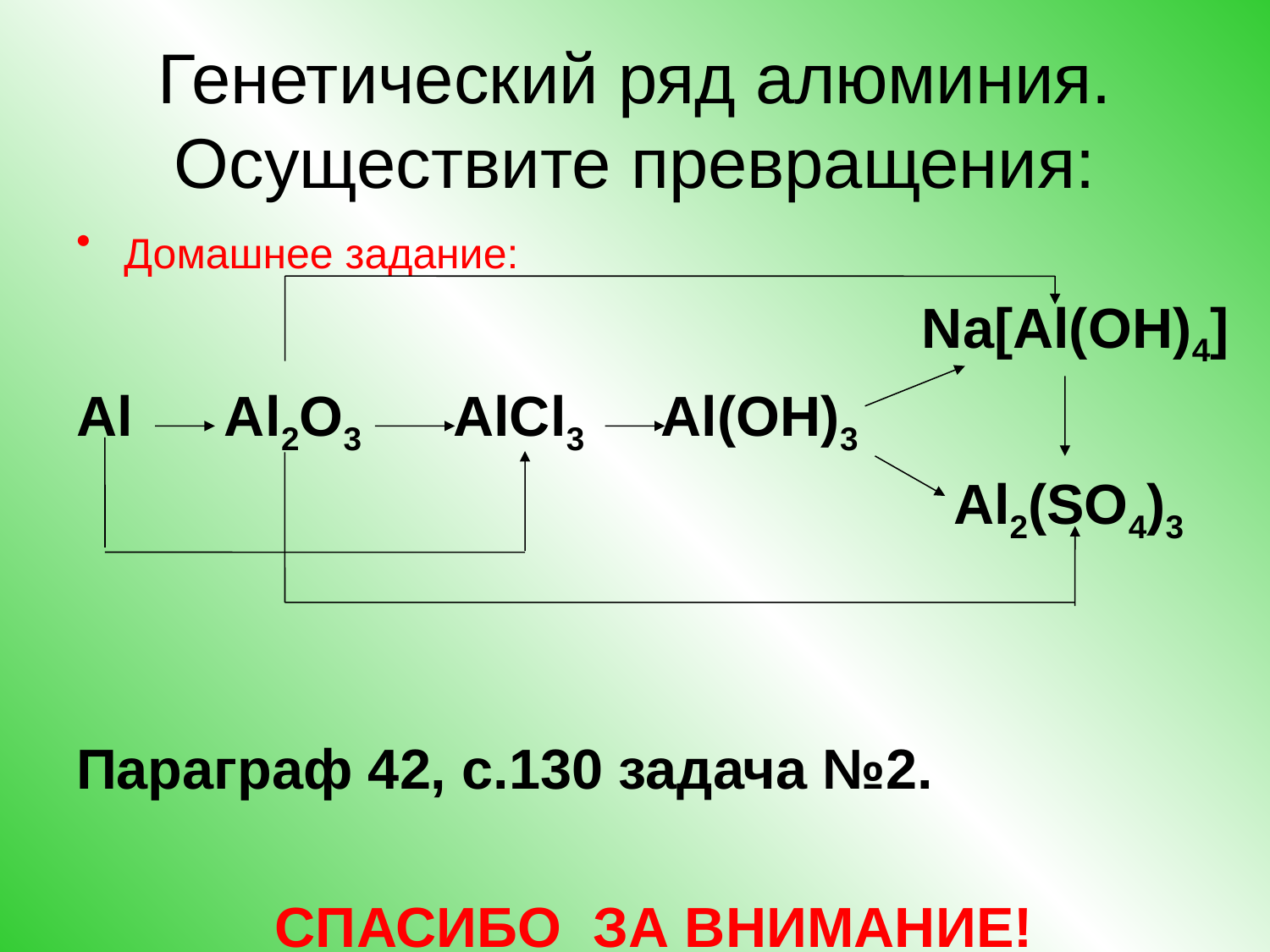

# Генетический ряд алюминия. Осуществите превращения:
Домашнее задание:
                                                      Na[Al(OH)4]
Al      Al2O3      AlCl3     Al(OH)3
                                                        Al2(SO4)3

Параграф 42, с.130 задача №2.

СПАСИБО  ЗА ВНИМАНИЕ!